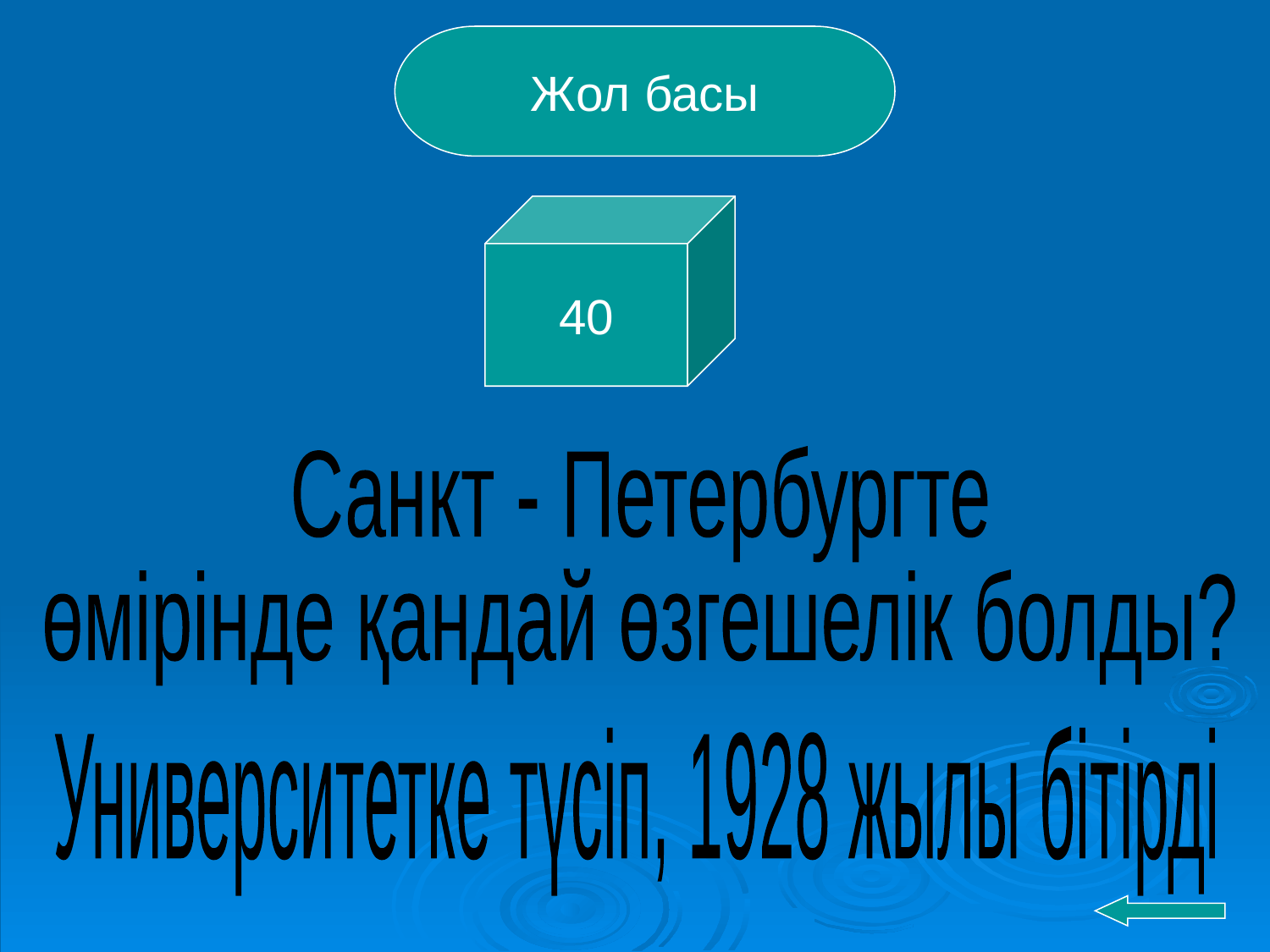

Жол басы
40
Санкт - Петербургте
өмірінде қандай өзгешелік болды?
Университетке түсіп, 1928 жылы бітірді